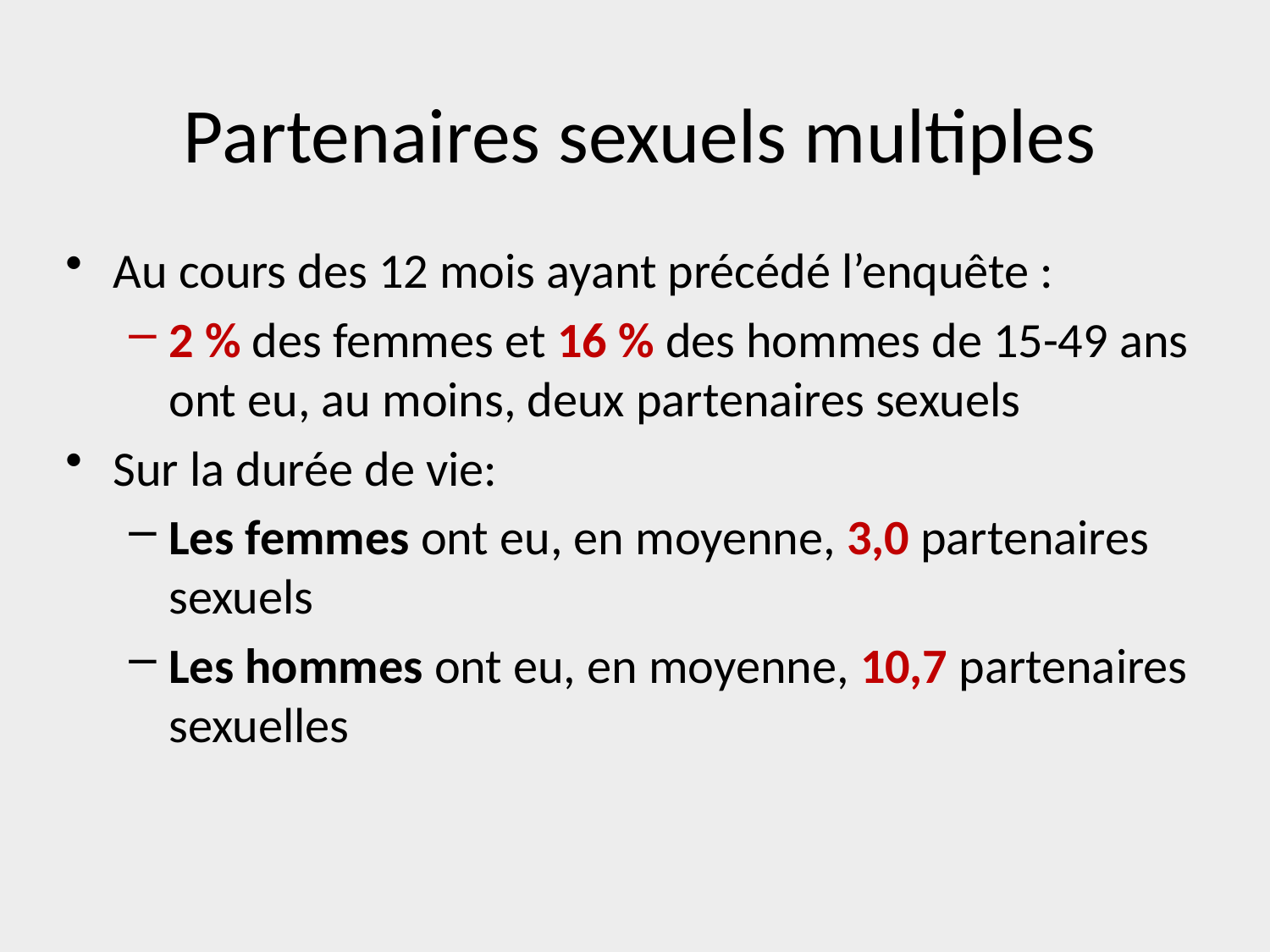

# Partenaires sexuels multiples
Au cours des 12 mois ayant précédé l’enquête :
2 % des femmes et 16 % des hommes de 15-49 ans ont eu, au moins, deux partenaires sexuels
Sur la durée de vie:
Les femmes ont eu, en moyenne, 3,0 partenaires sexuels
Les hommes ont eu, en moyenne, 10,7 partenaires sexuelles